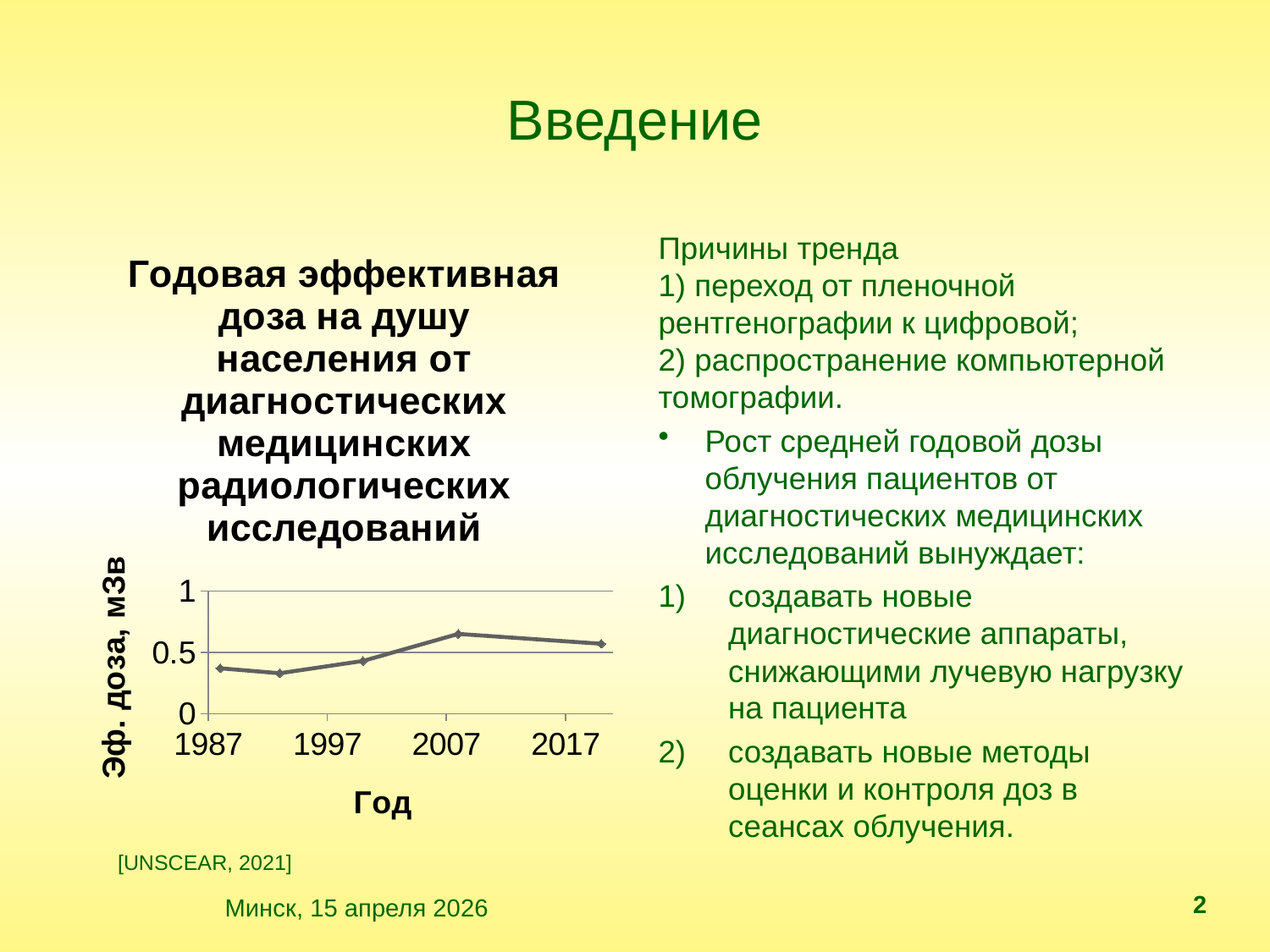

# Введение

### Chart:

| Category | Годовая эффективная доза на душу населения от диагностических медицинских радиологических исследований |
|---|---|
Причины тренда
1) переход от пленочной рентгенографии к цифровой;
2) распространение компьютерной томографии.
Рост средней годовой дозы облучения пациентов от диагностических медицинских исследований вынуждает:
создавать новые диагностические аппараты, снижающими лучевую нагрузку на пациента
создавать новые методы оценки и контроля доз в сеансах облучения.

[UNSCEAR, 2021]
2
                           Минск, 15 апреля 2026